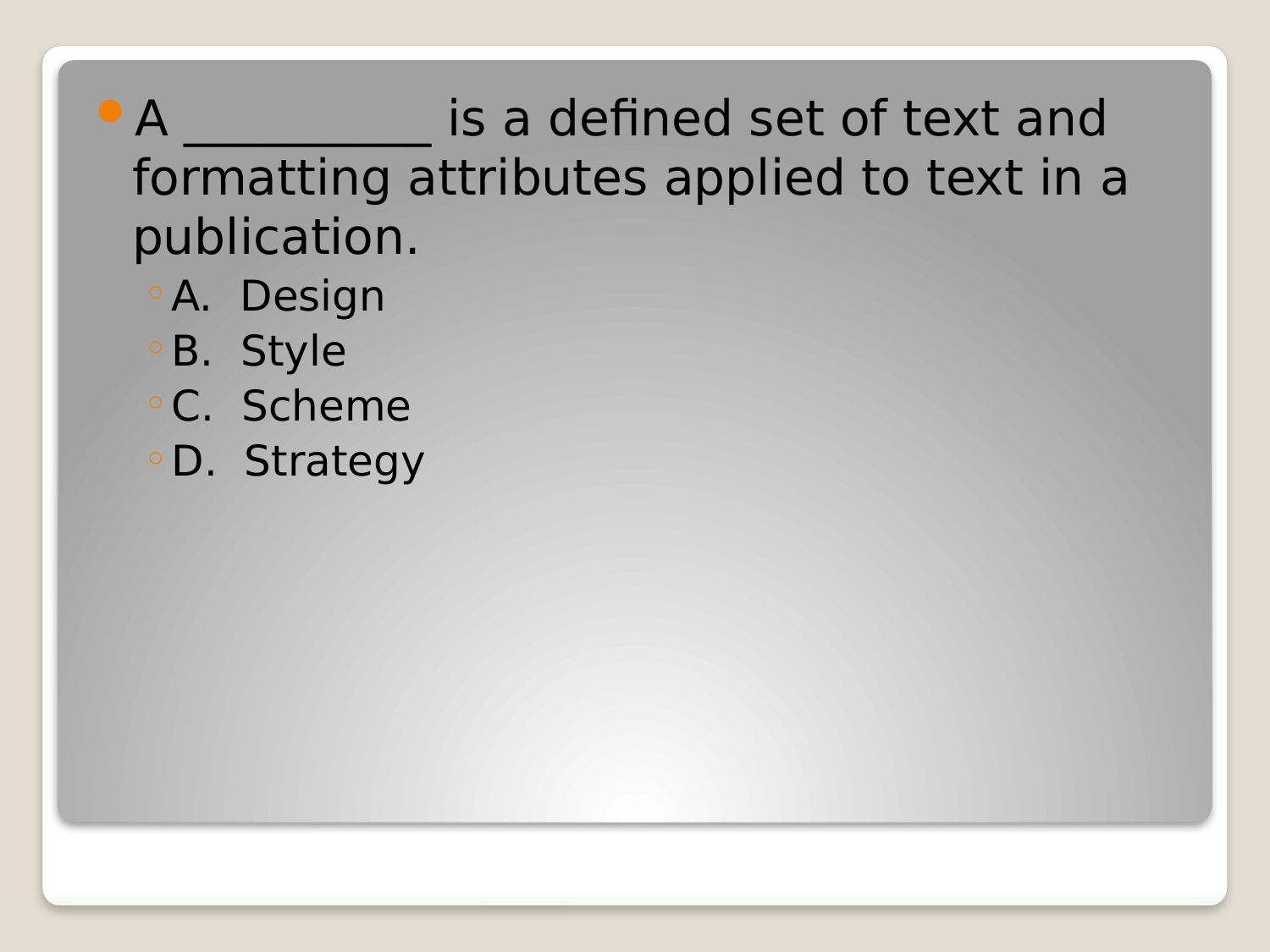

A __________ is a defined set of text and formatting attributes applied to text in a publication.
A.  Design
B.  Style
C.  Scheme
D.  Strategy
#